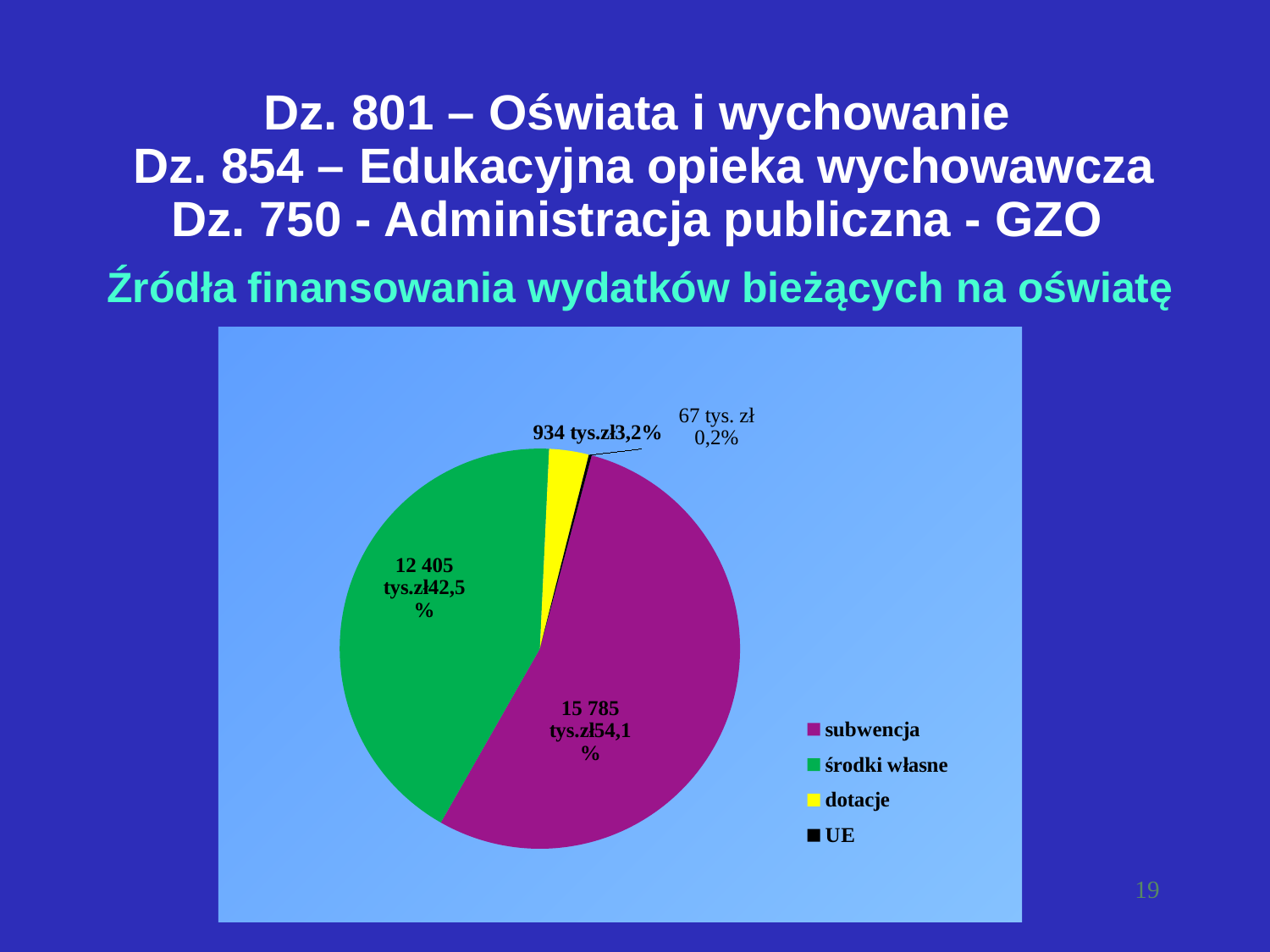

Dz. 801 – Oświata i wychowanie
 Dz. 854 – Edukacyjna opieka wychowawcza
Dz. 750 - Administracja publiczna - GZO
Źródła finansowania wydatków bieżących na oświatę

### Chart

| Category |  |
|---|---|
| subwencja | 0.540748860950293 |
| środki własne | 0.4249597478674934 |
| dotacje | 0.0319961632009866 |
| UE | 0.0022952279812270904 |
19